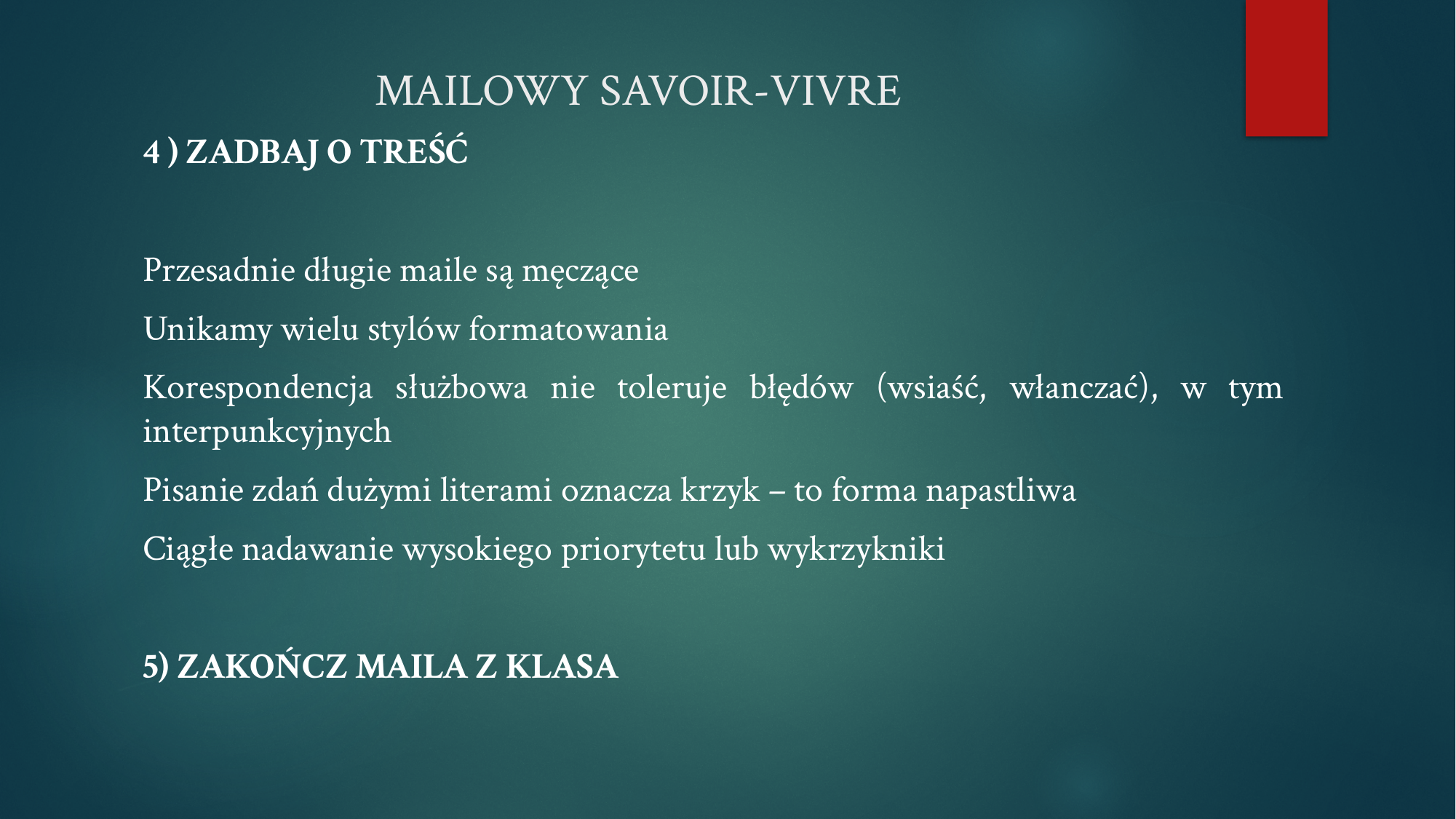

# MAILOWY SAVOIR-VIVRE
4 ) ZADBAJ O TREŚĆ

Przesadnie długie maile są męczące
Unikamy wielu stylów formatowania
Korespondencja służbowa nie toleruje błędów (wsiaść, włanczać), w tym interpunkcyjnych
Pisanie zdań dużymi literami oznacza krzyk – to forma napastliwa
Ciągłe nadawanie wysokiego priorytetu lub wykrzykniki

5) ZAKOŃCZ MAILA Z KLASA